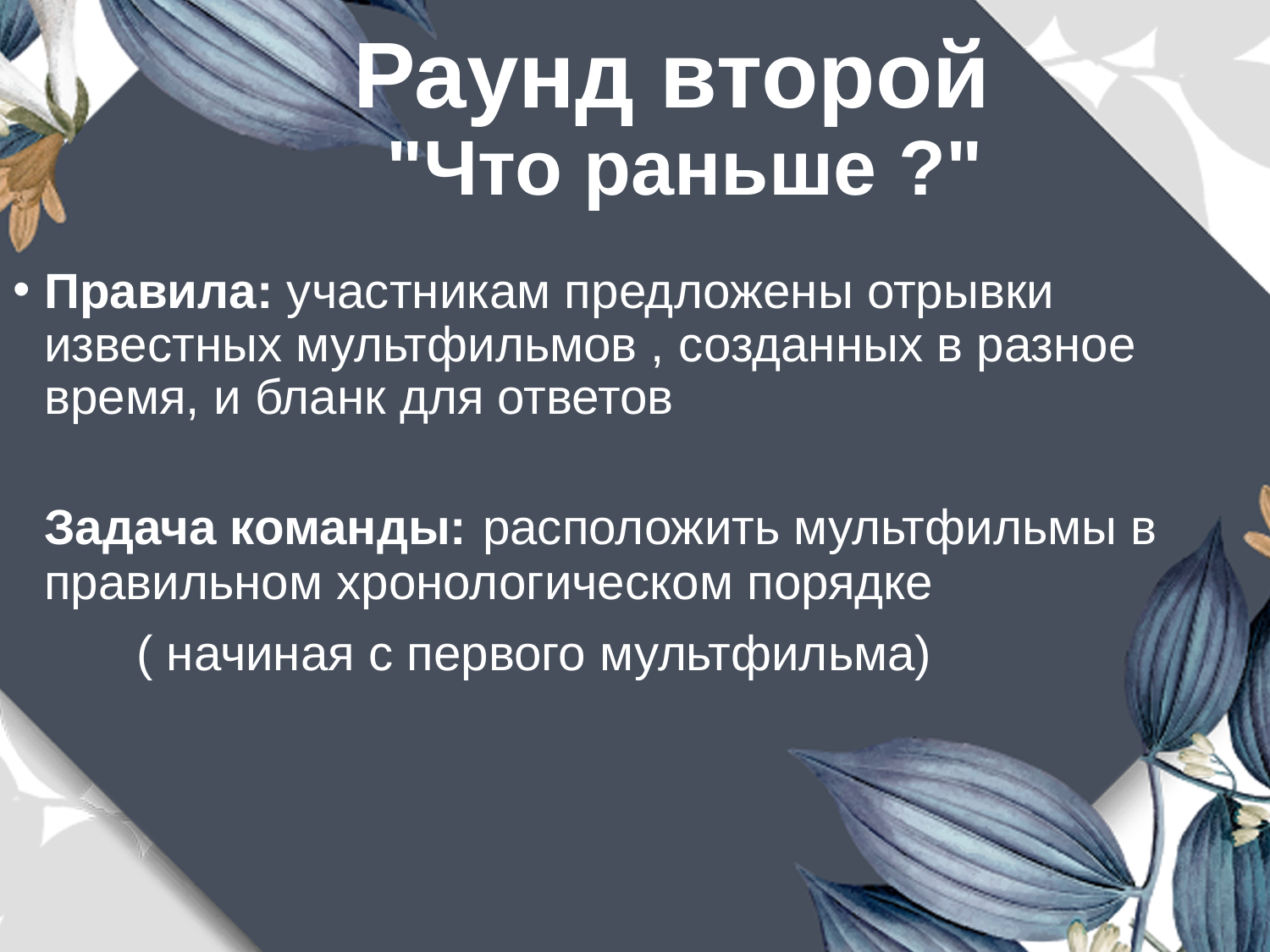

# Раунд второй "Что раньше ?"
Правила: участникам предложены отрывки известных мультфильмов , созданных в разное время, и бланк для ответов
Задача команды: расположить мультфильмы в правильном хронологическом порядке
         ( начиная с первого мультфильма)